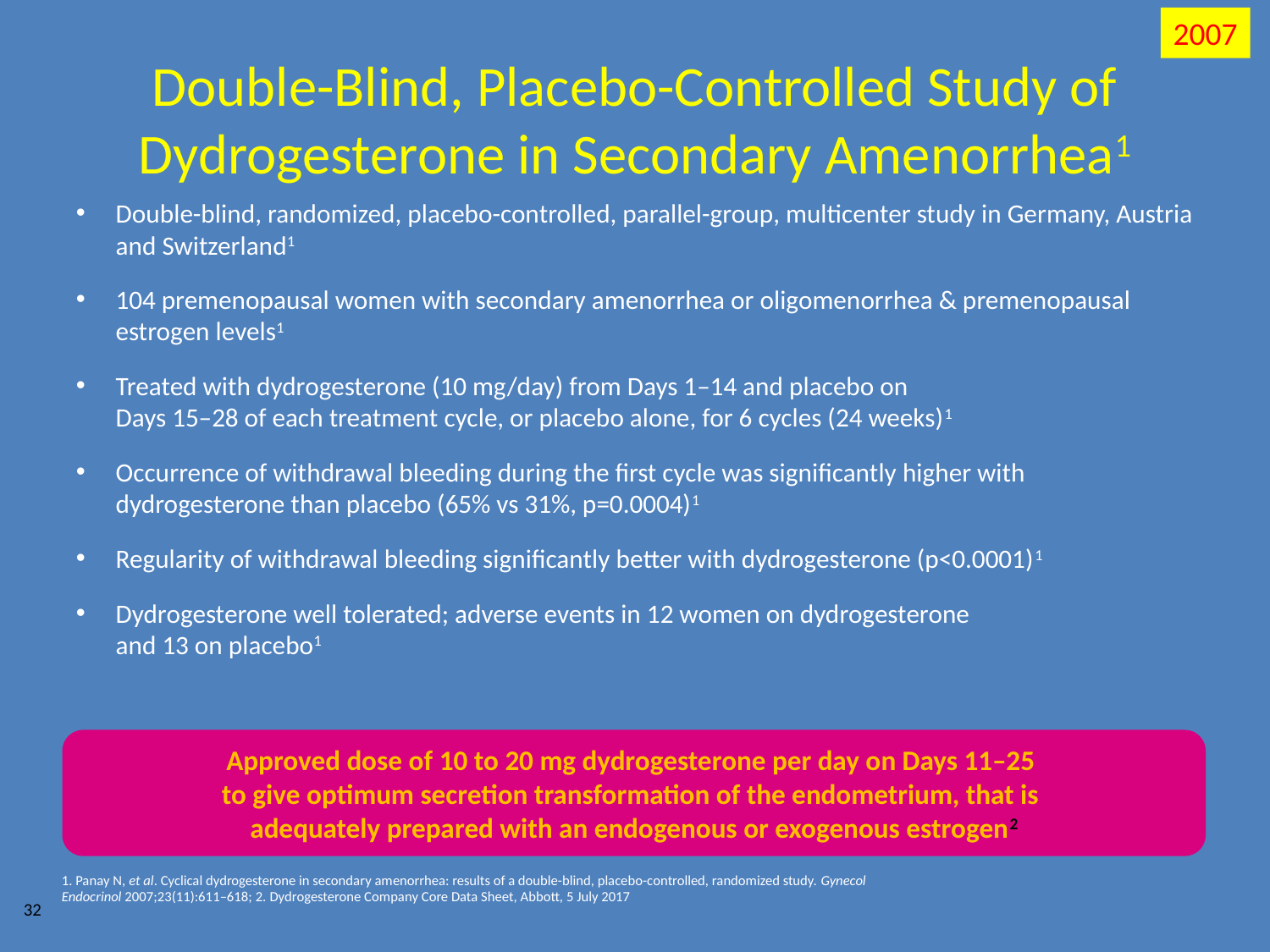

2007
# Double-Blind, Placebo-Controlled Study of Dydrogesterone in Secondary Amenorrhea1
Double-blind, randomized, placebo-controlled, parallel-group, multicenter study in Germany, Austria and Switzerland1
104 premenopausal women with secondary amenorrhea or oligomenorrhea & premenopausal estrogen levels1
Treated with dydrogesterone (10 mg/day) from Days 1–14 and placebo on
Days 15–28 of each treatment cycle, or placebo alone, for 6 cycles (24 weeks)1
Occurrence of withdrawal bleeding during the first cycle was significantly higher with dydrogesterone than placebo (65% vs 31%, p=0.0004)1
Regularity of withdrawal bleeding significantly better with dydrogesterone (p<0.0001)1
Dydrogesterone well tolerated; adverse events in 12 women on dydrogesterone
and 13 on placebo1

Approved dose of 10 to 20 mg dydrogesterone per day on Days 11–25
to give optimum secretion transformation of the endometrium, that is
adequately prepared with an endogenous or exogenous estrogen2
1. Panay N, et al. Cyclical dydrogesterone in secondary amenorrhea: results of a double-blind, placebo-controlled, randomized study. Gynecol Endocrinol 2007;23(11):611–618; 2. Dydrogesterone Company Core Data Sheet, Abbott, 5 July 2017
32